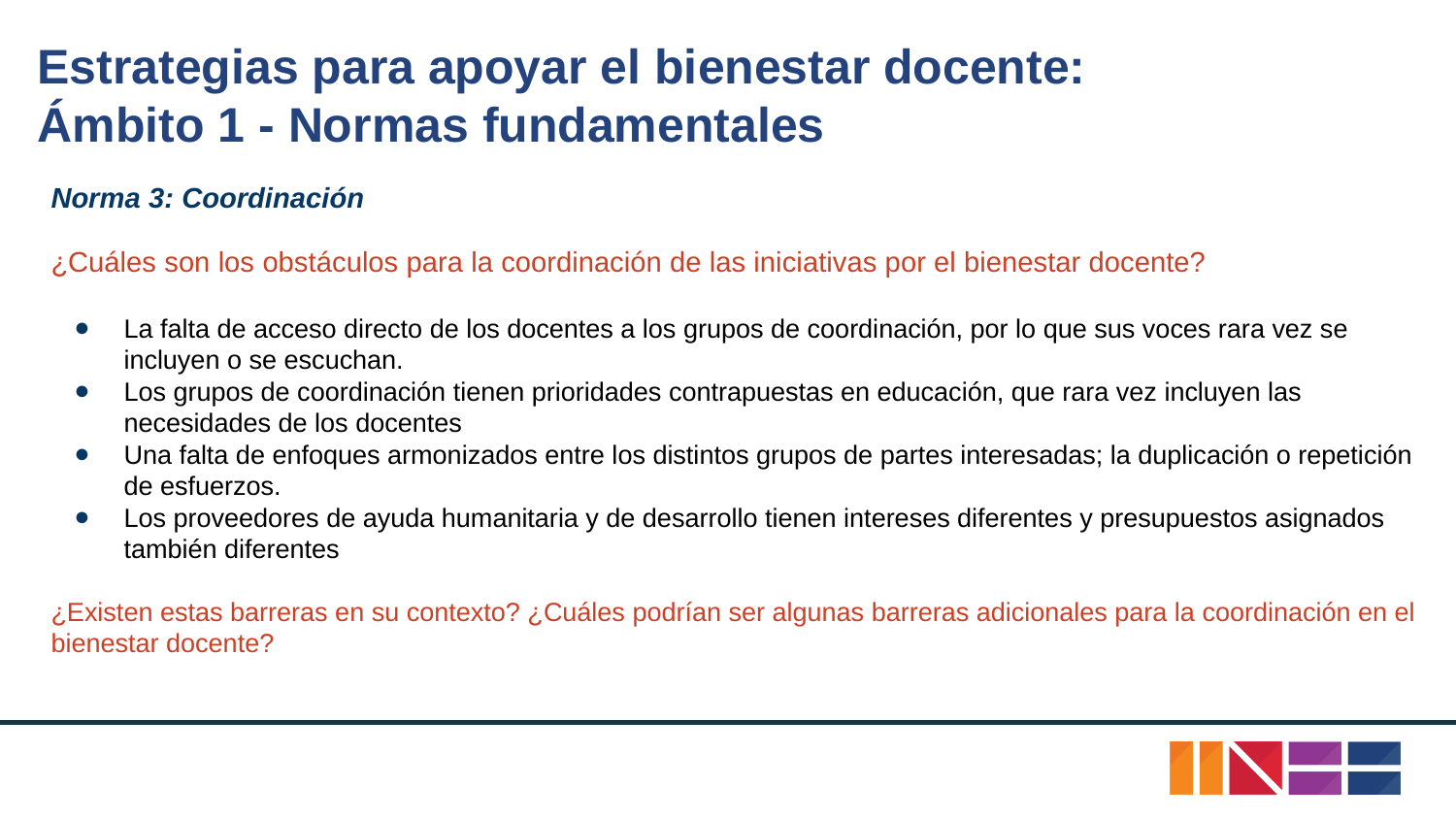

# Estrategias para apoyar el bienestar docente:
Ámbito 1 - Normas fundamentales
Norma 3: Coordinación
¿Cuáles son los obstáculos para la coordinación de las iniciativas por el bienestar docente?

La falta de acceso directo de los docentes a los grupos de coordinación, por lo que sus voces rara vez se incluyen o se escuchan.
Los grupos de coordinación tienen prioridades contrapuestas en educación, que rara vez incluyen las necesidades de los docentes
Una falta de enfoques armonizados entre los distintos grupos de partes interesadas; la duplicación o repetición de esfuerzos.
Los proveedores de ayuda humanitaria y de desarrollo tienen intereses diferentes y presupuestos asignados también diferentes

¿Existen estas barreras en su contexto? ¿Cuáles podrían ser algunas barreras adicionales para la coordinación en el bienestar docente?